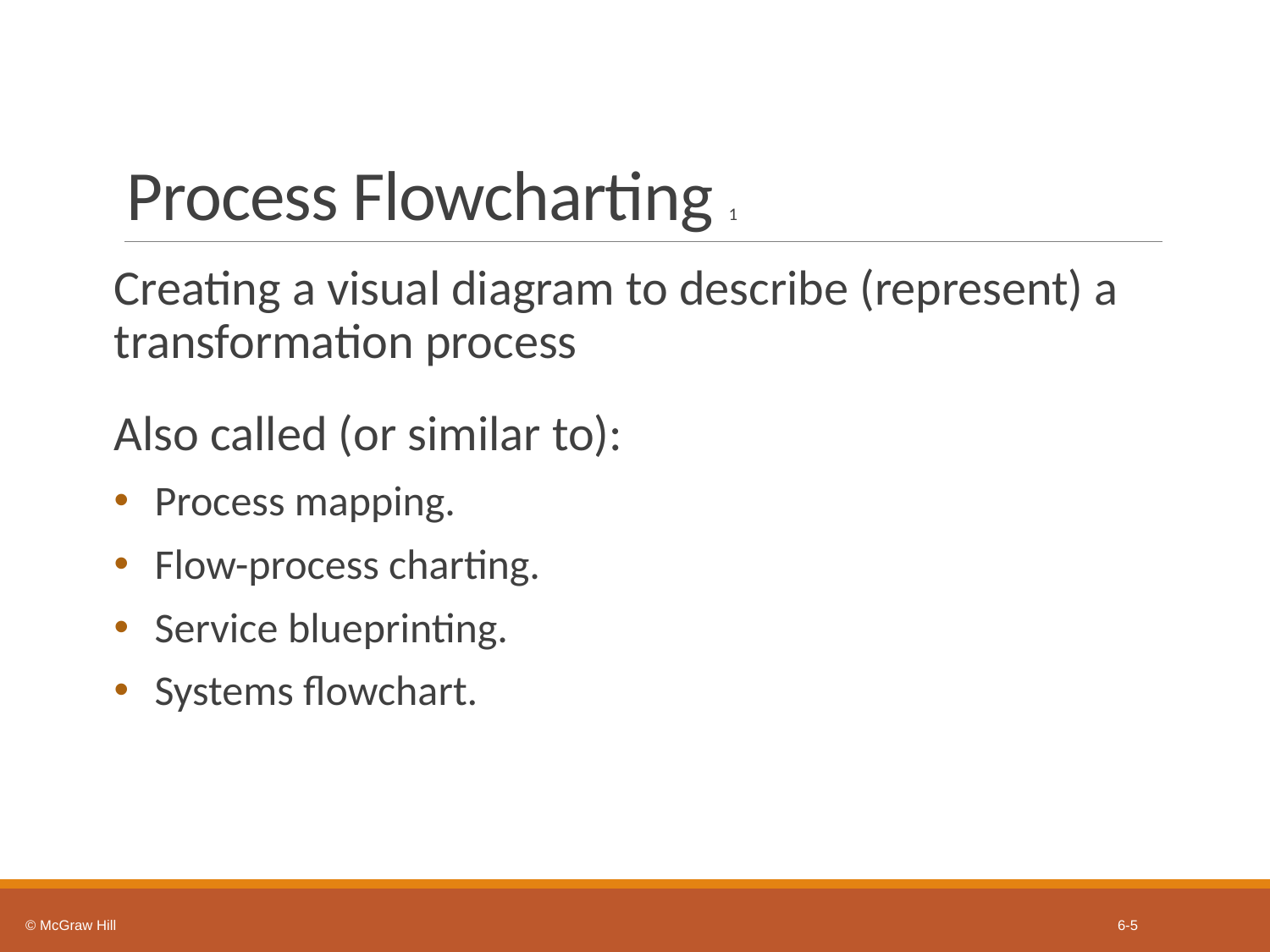

# Process Flowcharting 1
Creating a visual diagram to describe (represent) a transformation process
Also called (or similar to):
Process mapping.
Flow-process charting.
Service blueprinting.
Systems flowchart.